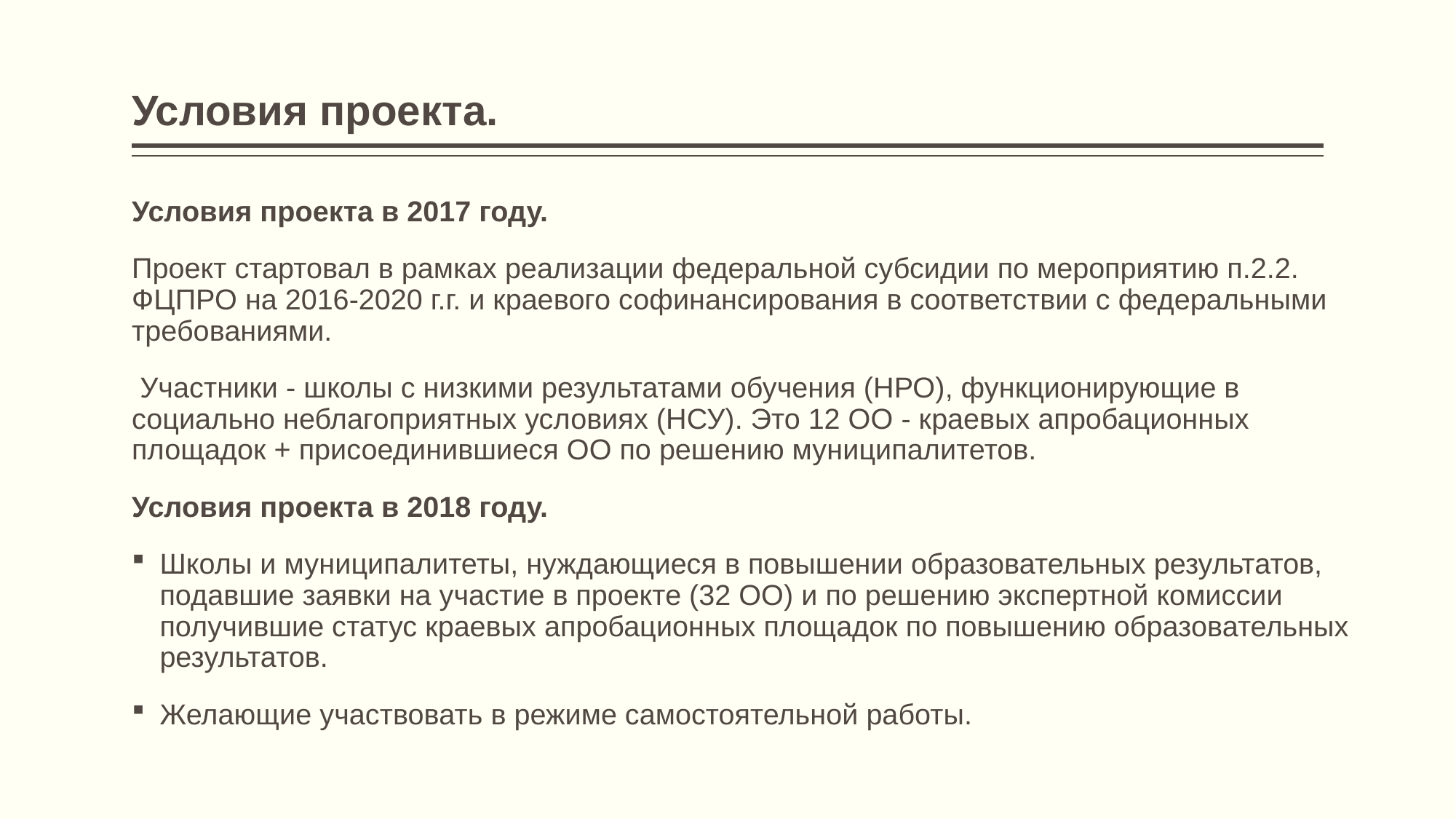

# Условия проекта.
Условия проекта в 2017 году.
Проект стартовал в рамках реализации федеральной субсидии по мероприятию п.2.2. ФЦПРО на 2016-2020 г.г. и краевого софинансирования в соответствии с федеральными требованиями.
 Участники - школы с низкими результатами обучения (НРО), функционирующие в социально неблагоприятных условиях (НСУ). Это 12 ОО - краевых апробационных площадок + присоединившиеся ОО по решению муниципалитетов.
Условия проекта в 2018 году.
Школы и муниципалитеты, нуждающиеся в повышении образовательных результатов, подавшие заявки на участие в проекте (32 ОО) и по решению экспертной комиссии получившие статус краевых апробационных площадок по повышению образовательных результатов.
Желающие участвовать в режиме самостоятельной работы.